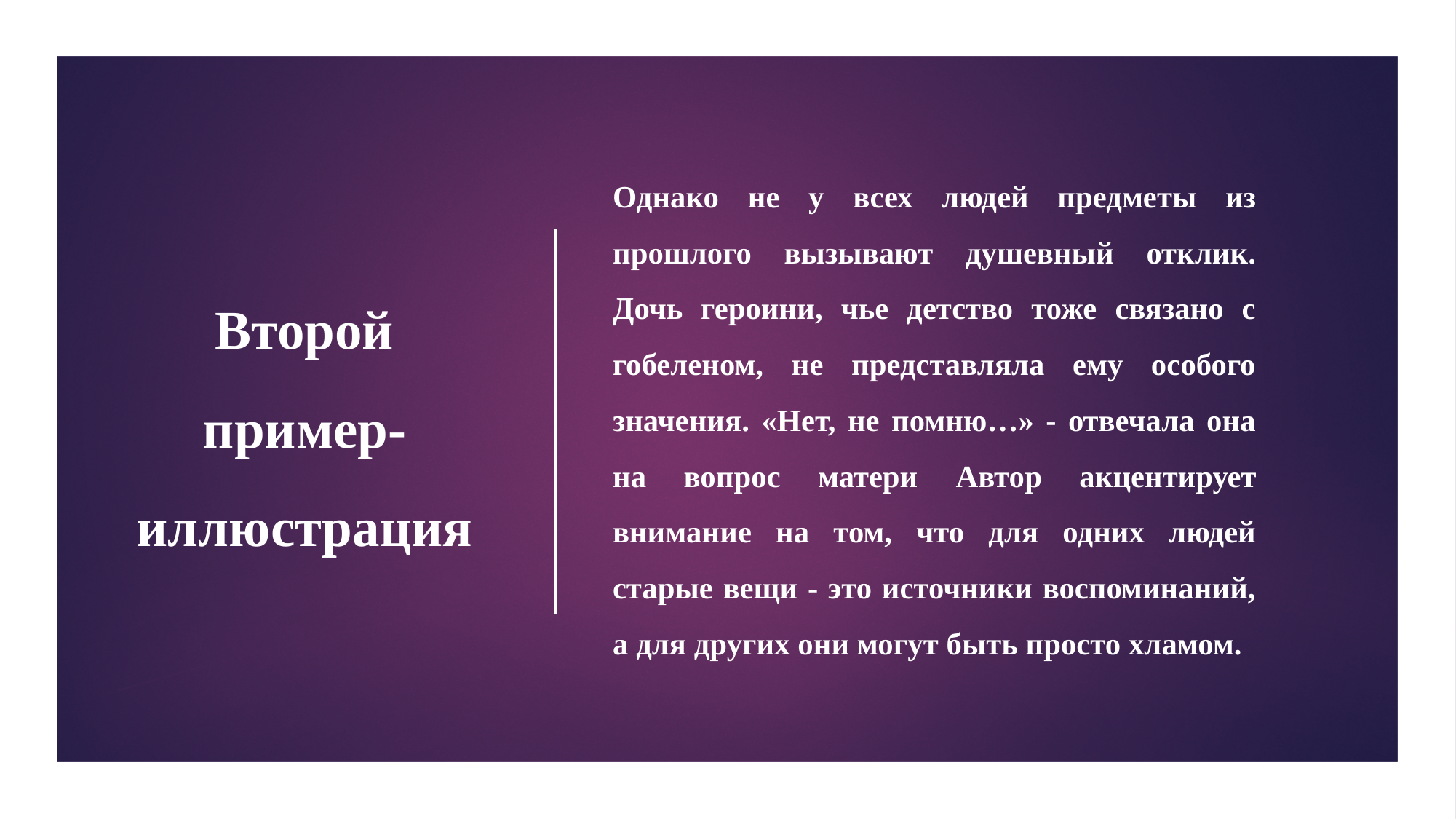

# Второй пример- иллюстрация
Однако не у всех людей предметы из прошлого вызывают душевный отклик. Дочь героини, чье детство тоже связано с гобеленом, не представляла ему особого значения. «Нет, не помню…» - отвечала она на вопрос матери Автор акцентирует внимание на том, что для одних людей старые вещи - это источники воспоминаний, а для других они могут быть просто хламом.